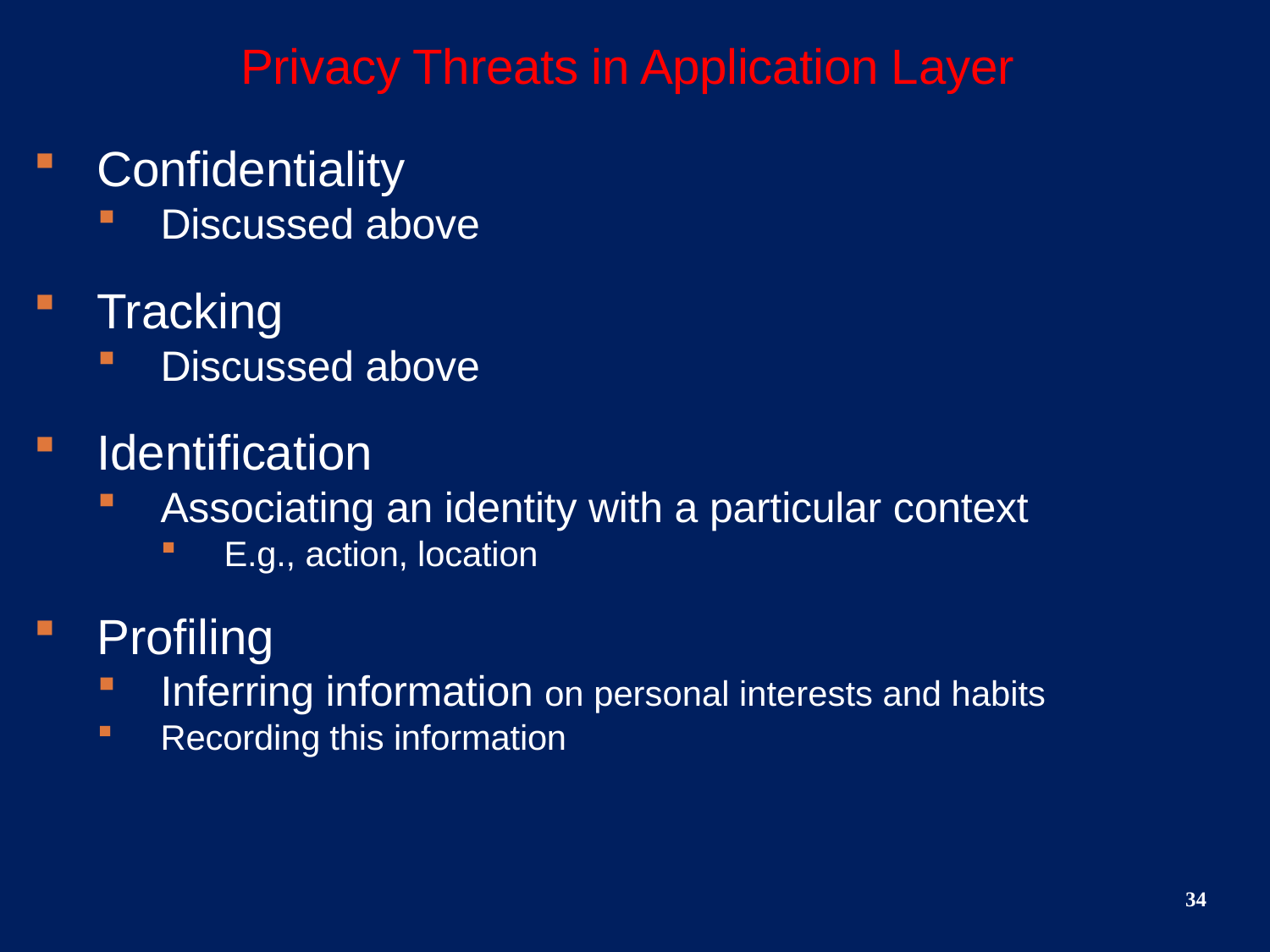

# Privacy Threats in Application Layer
Confidentiality
Discussed above
Tracking
Discussed above
Identification
Associating an identity with a particular context
E.g., action, location
Profiling
Inferring information on personal interests and habits
Recording this information
34